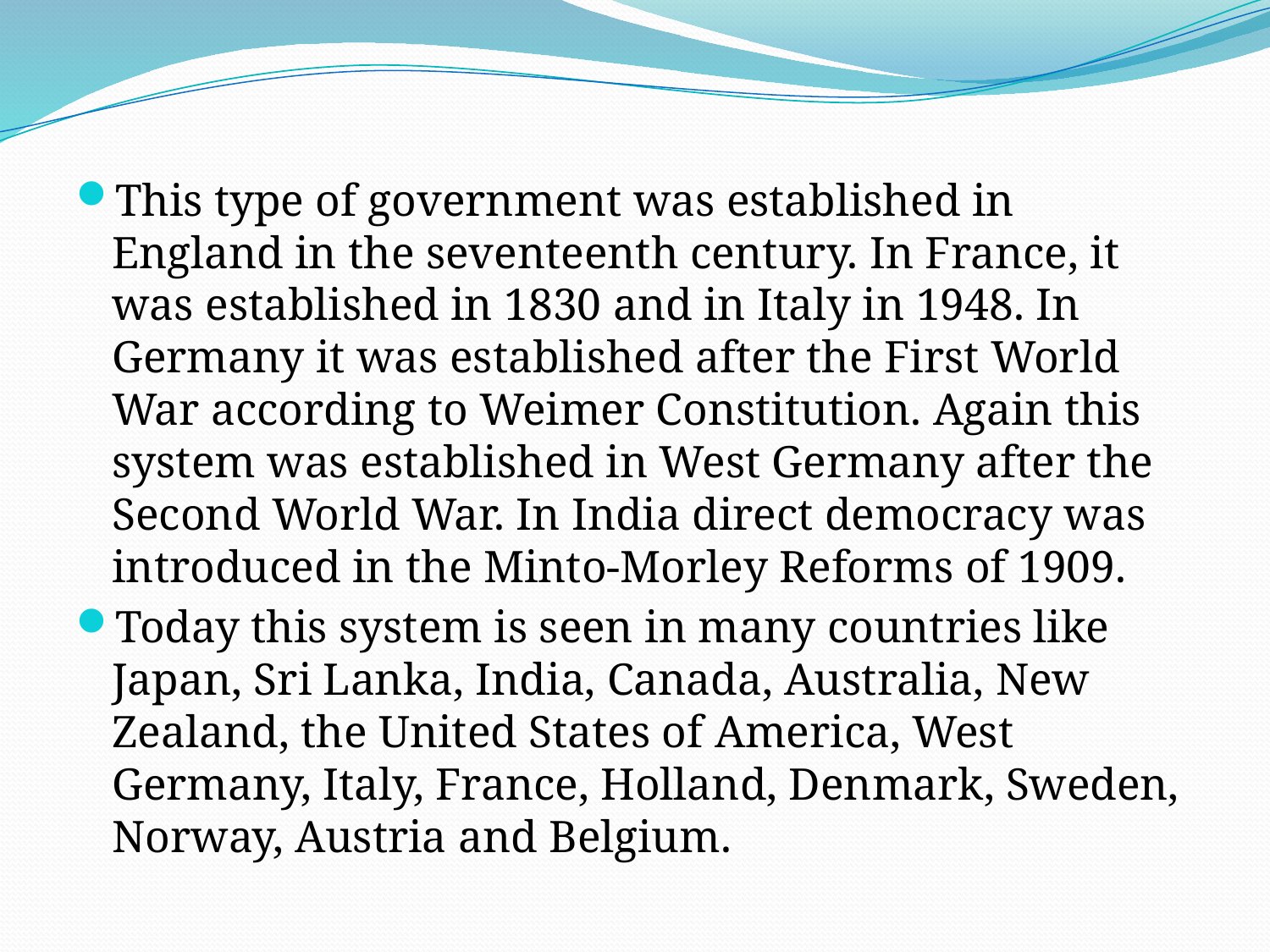

#
This type of government was established in England in the seventeenth century. In France, it was established in 1830 and in Italy in 1948. In Germany it was established after the First World War according to Weimer Constitution. Again this system was established in West Germany after the Second World War. In India direct democracy was introduced in the Minto-Morley Reforms of 1909.
Today this system is seen in many countries like Japan, Sri Lanka, India, Canada, Australia, New Zealand, the United States of America, West Germany, Italy, France, Holland, Denmark, Sweden, Norway, Austria and Belgium.